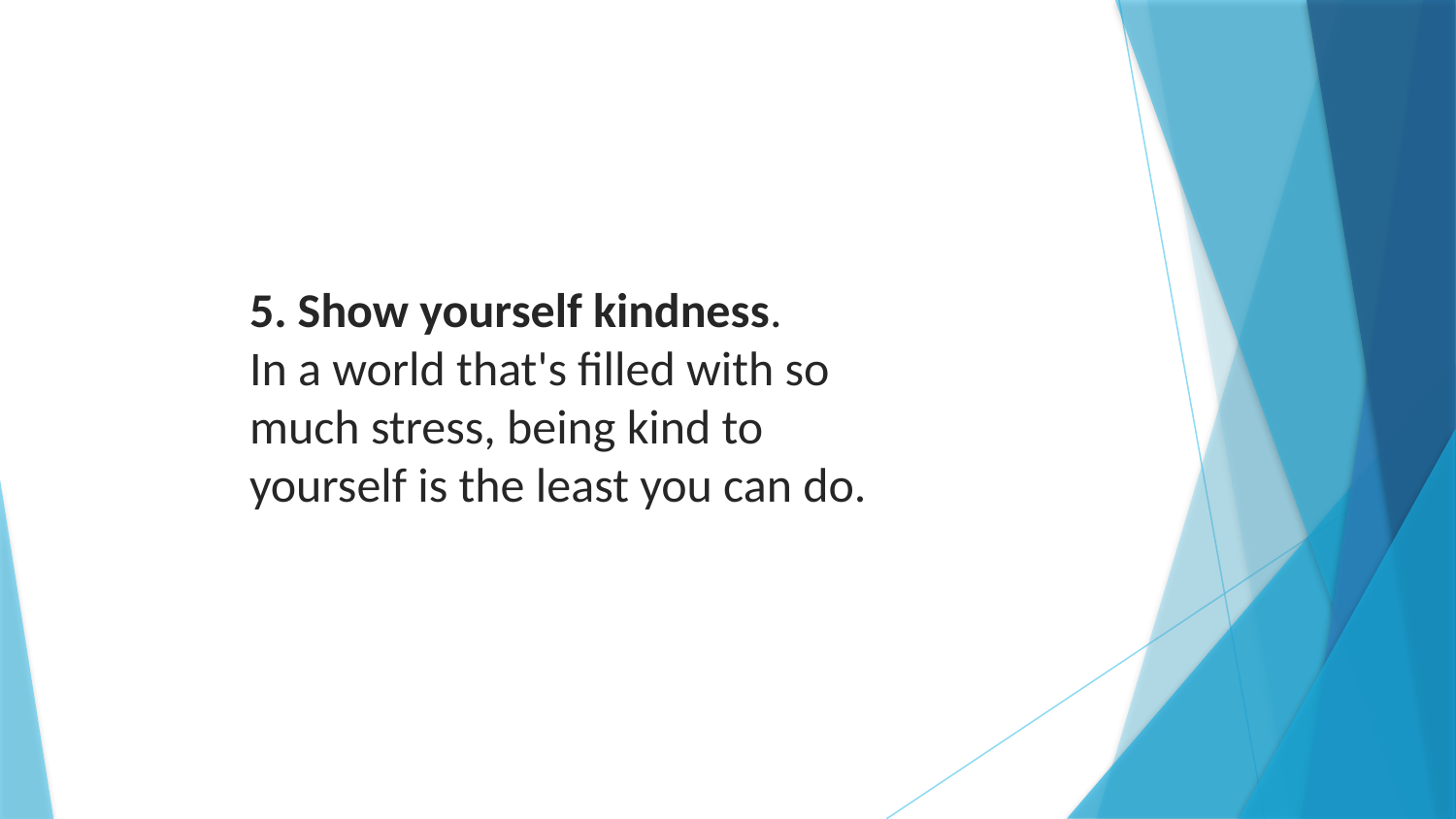

5. Show yourself kindness.
In a world that's filled with so much stress, being kind to yourself is the least you can do.